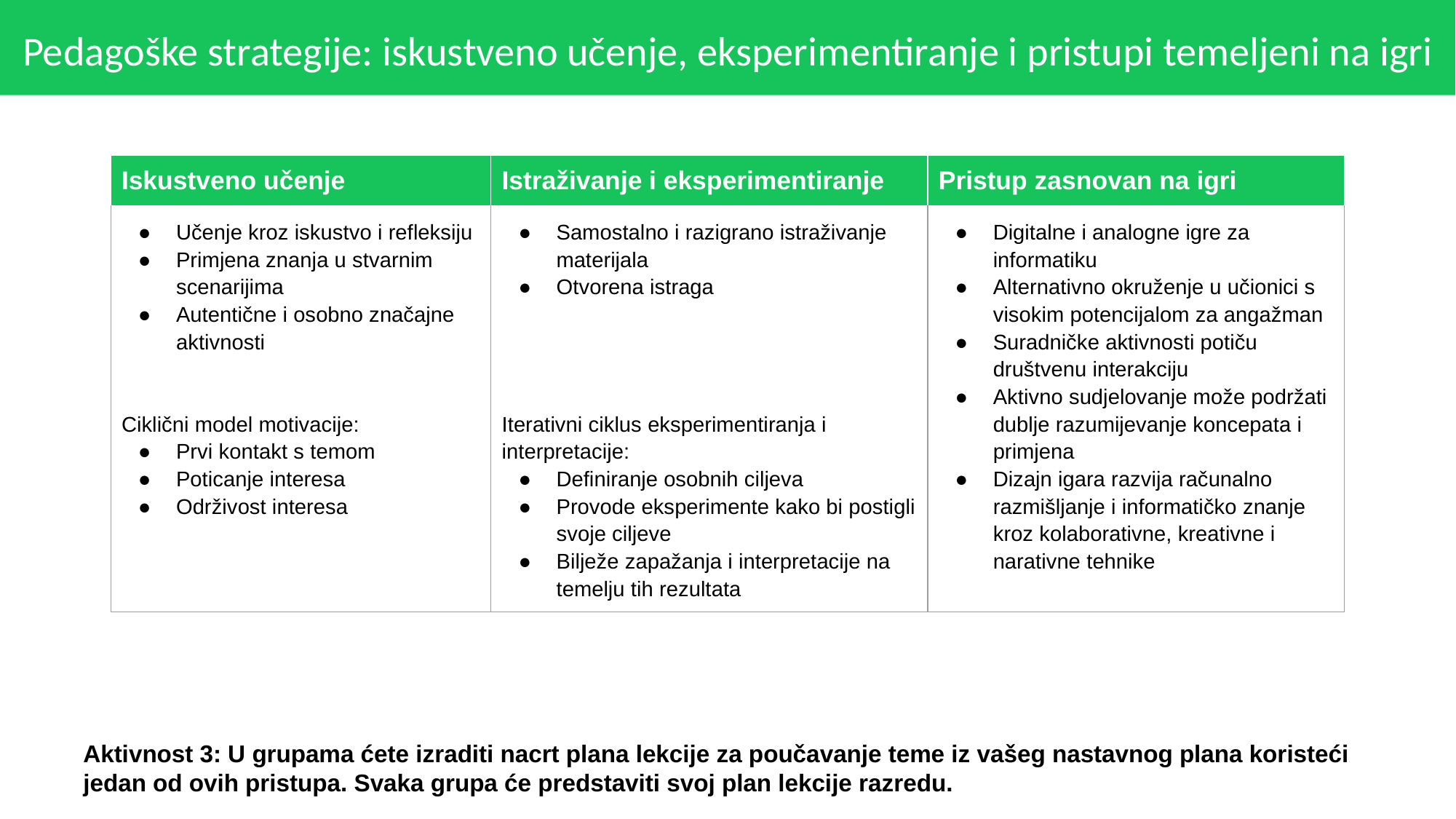

# Pedagoške strategije: iskustveno učenje, eksperimentiranje i pristupi temeljeni na igri
| Iskustveno učenje | Istraživanje i eksperimentiranje | Pristup zasnovan na igri​ |
| --- | --- | --- |
| Učenje kroz iskustvo i refleksiju Primjena znanja u stvarnim scenarijima Autentične i osobno značajne aktivnosti Ciklični model motivacije: Prvi kontakt s temom Poticanje interesa Održivost interesa | Samostalno i razigrano istraživanje materijala Otvorena istraga Iterativni ciklus eksperimentiranja i interpretacije: Definiranje osobnih ciljeva Provode eksperimente kako bi postigli svoje ciljeve Bilježe zapažanja i interpretacije na temelju tih rezultata | Digitalne i analogne igre za informatiku Alternativno okruženje u učionici s visokim potencijalom za angažman Suradničke aktivnosti potiču društvenu interakciju Aktivno sudjelovanje može podržati dublje razumijevanje koncepata i primjena Dizajn igara razvija računalno razmišljanje i informatičko znanje kroz kolaborativne, kreativne i narativne tehnike |
Aktivnost 3: U grupama ćete izraditi nacrt plana lekcije za poučavanje teme iz vašeg nastavnog plana koristeći jedan od ovih pristupa. Svaka grupa će predstaviti svoj plan lekcije razredu.